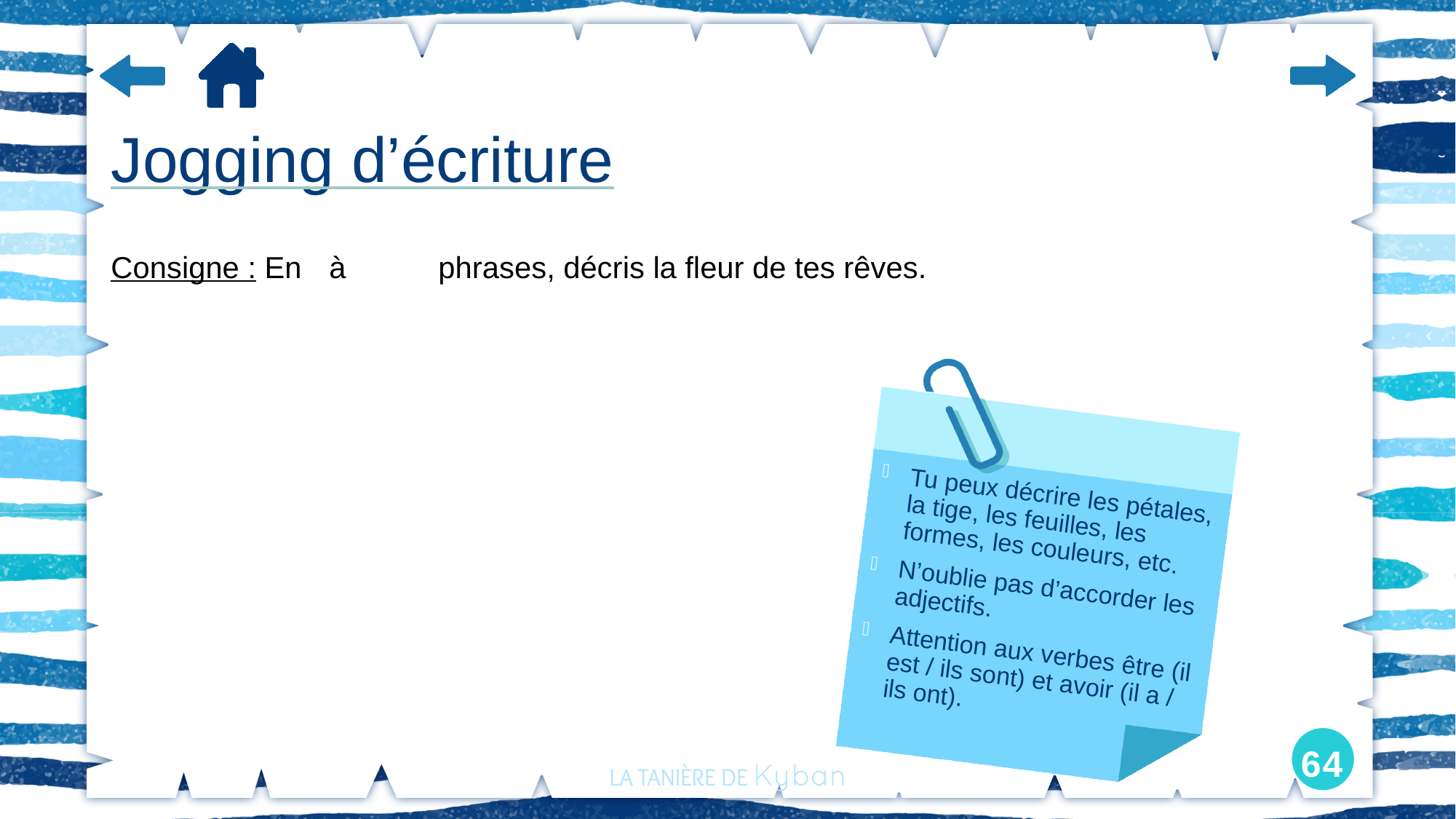

# Jogging d’écriture
Consigne : En	à	phrases, décris la fleur de tes rêves.
Tu peux décrire les pétales, la tige, les feuilles, les formes, les couleurs, etc.
N’oublie pas d’accorder les adjectifs.
Attention aux verbes être (il est / ils sont) et avoir (il a /
ils ont).
64